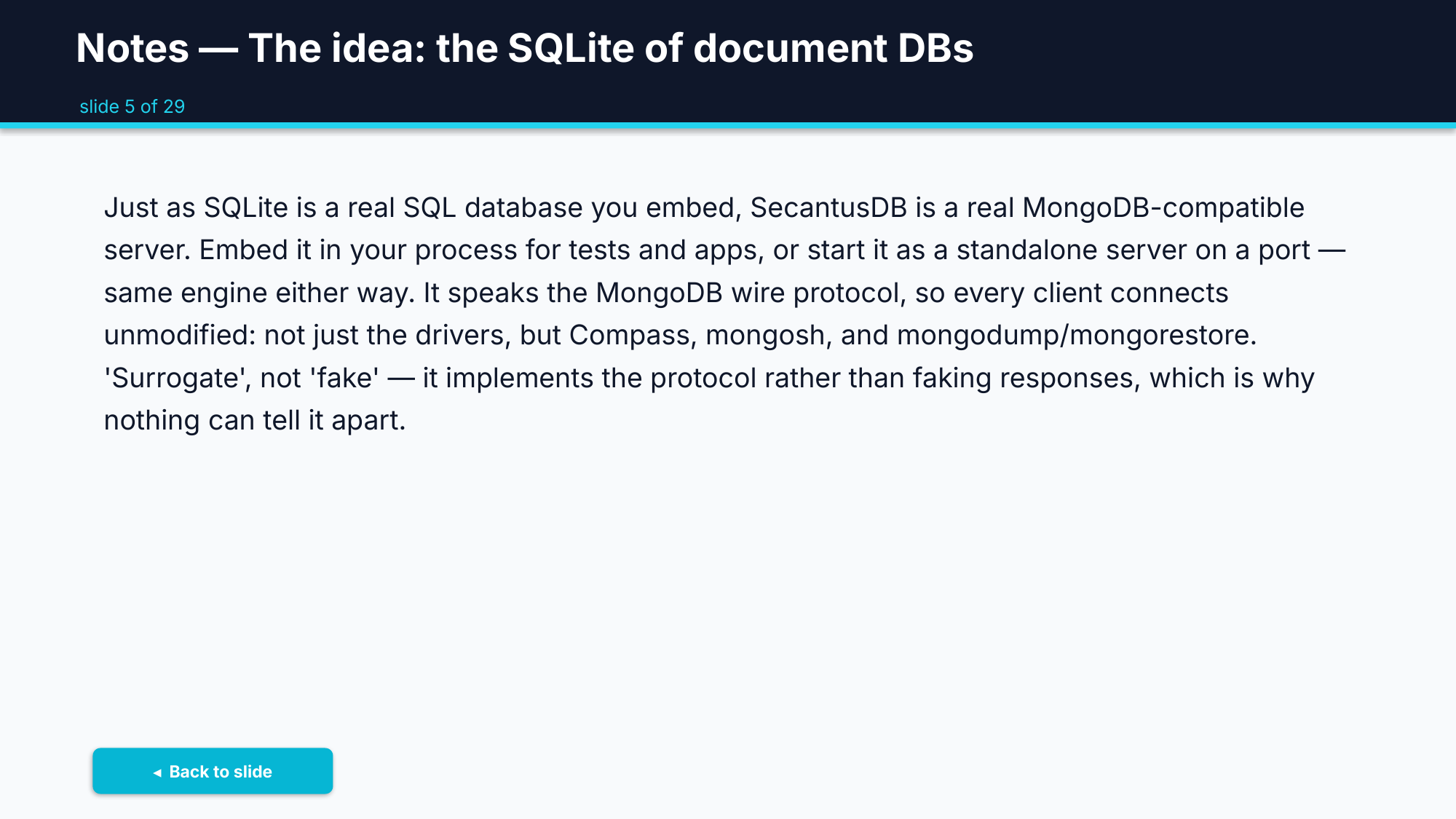

Notes — The idea: the SQLite of document DBs
slide 5 of 29

Just as SQLite is a real SQL database you embed, SecantusDB is a real MongoDB-compatible server. Embed it in your process for tests and apps, or start it as a standalone server on a port — same engine either way. It speaks the MongoDB wire protocol, so every client connects unmodified: not just the drivers, but Compass, mongosh, and mongodump/mongorestore. 'Surrogate', not 'fake' — it implements the protocol rather than faking responses, which is why nothing can tell it apart.
◂  Back to slide